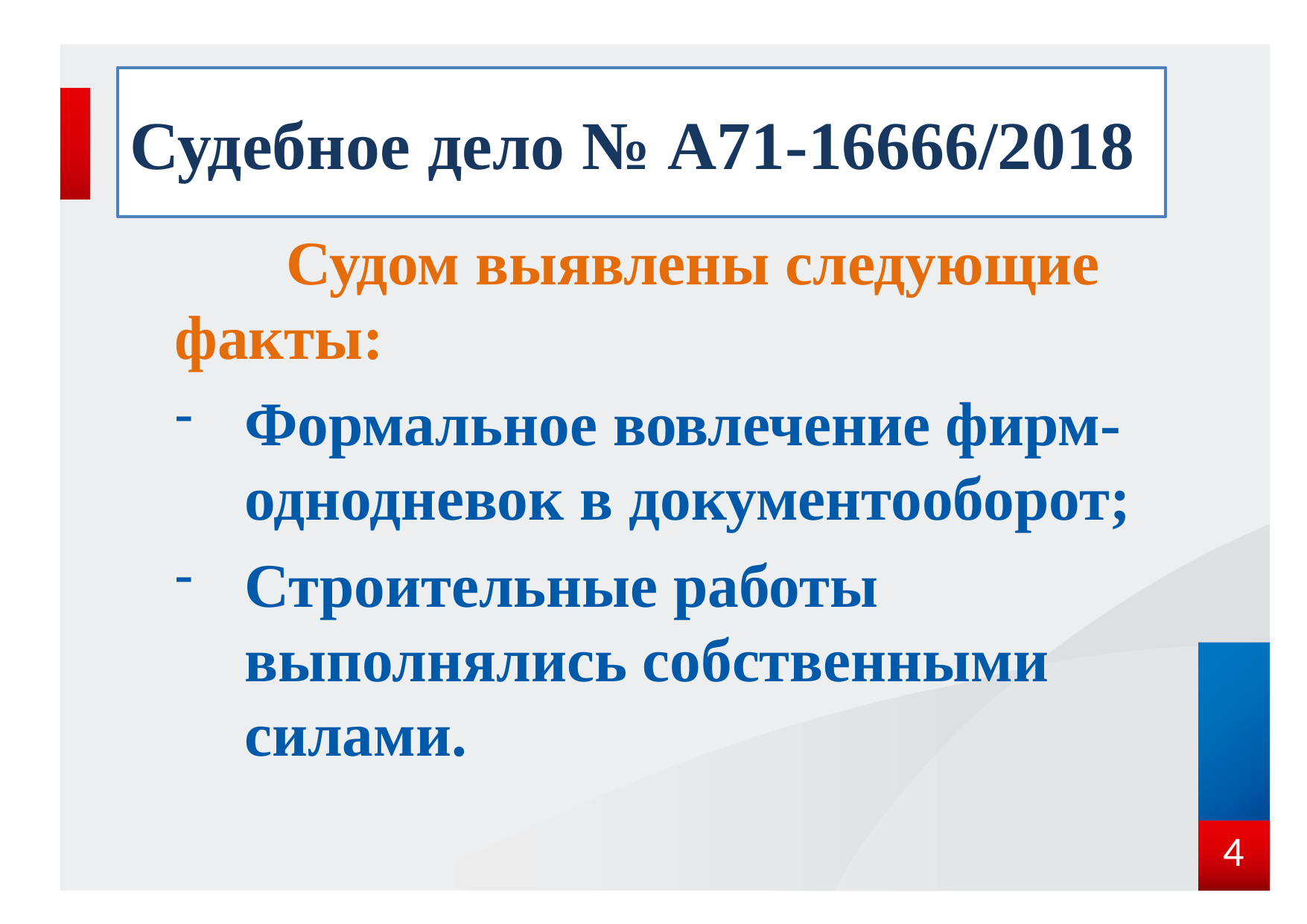

# Судебное дело № А71-16666/2018
	Судом выявлены следующие факты:
Формальное вовлечение фирм-однодневок в документооборот;
Строительные работы выполнялись собственными силами.
4